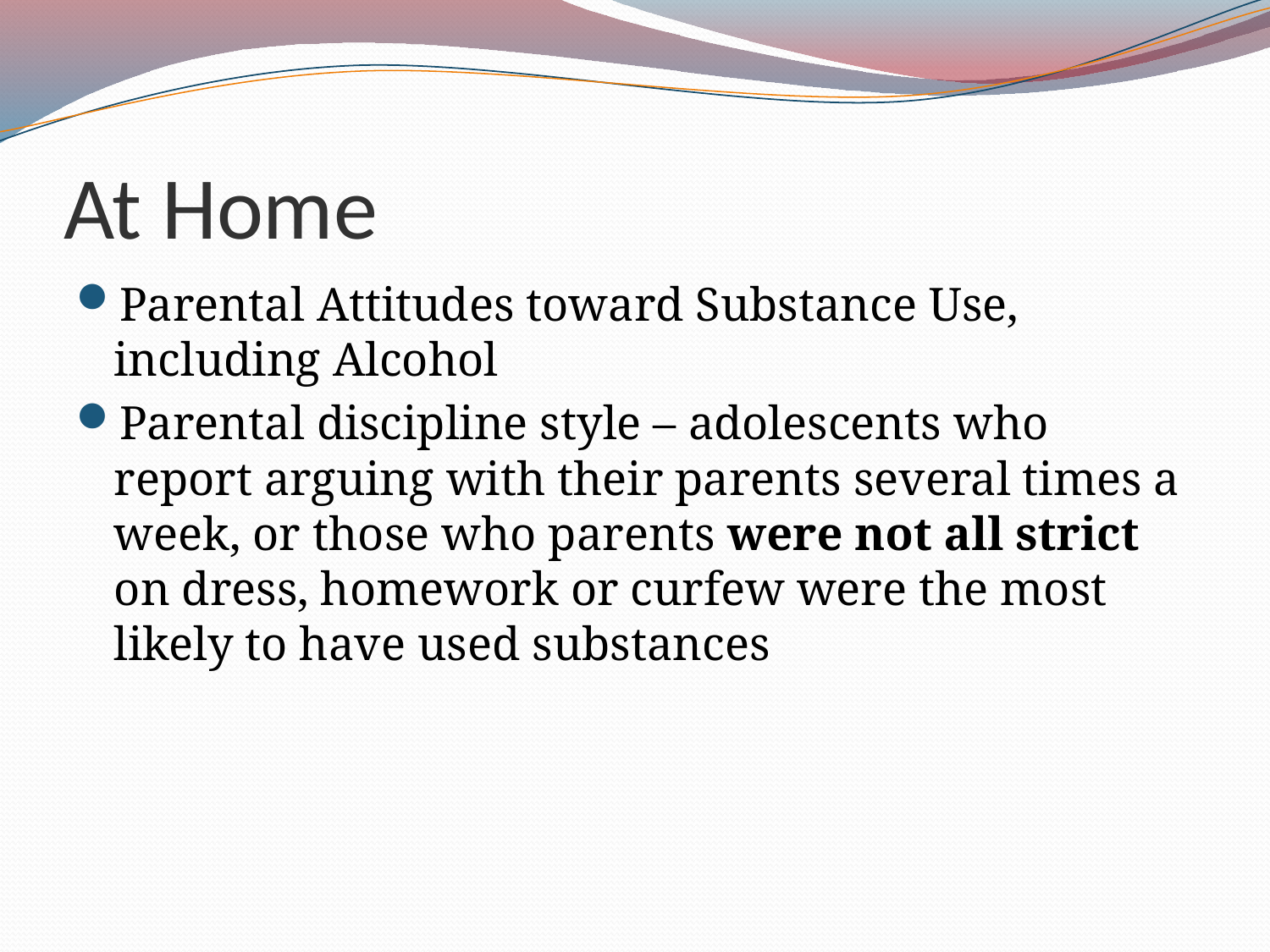

# At Home
Parental Attitudes toward Substance Use, including Alcohol
Parental discipline style – adolescents who report arguing with their parents several times a week, or those who parents were not all strict on dress, homework or curfew were the most likely to have used substances